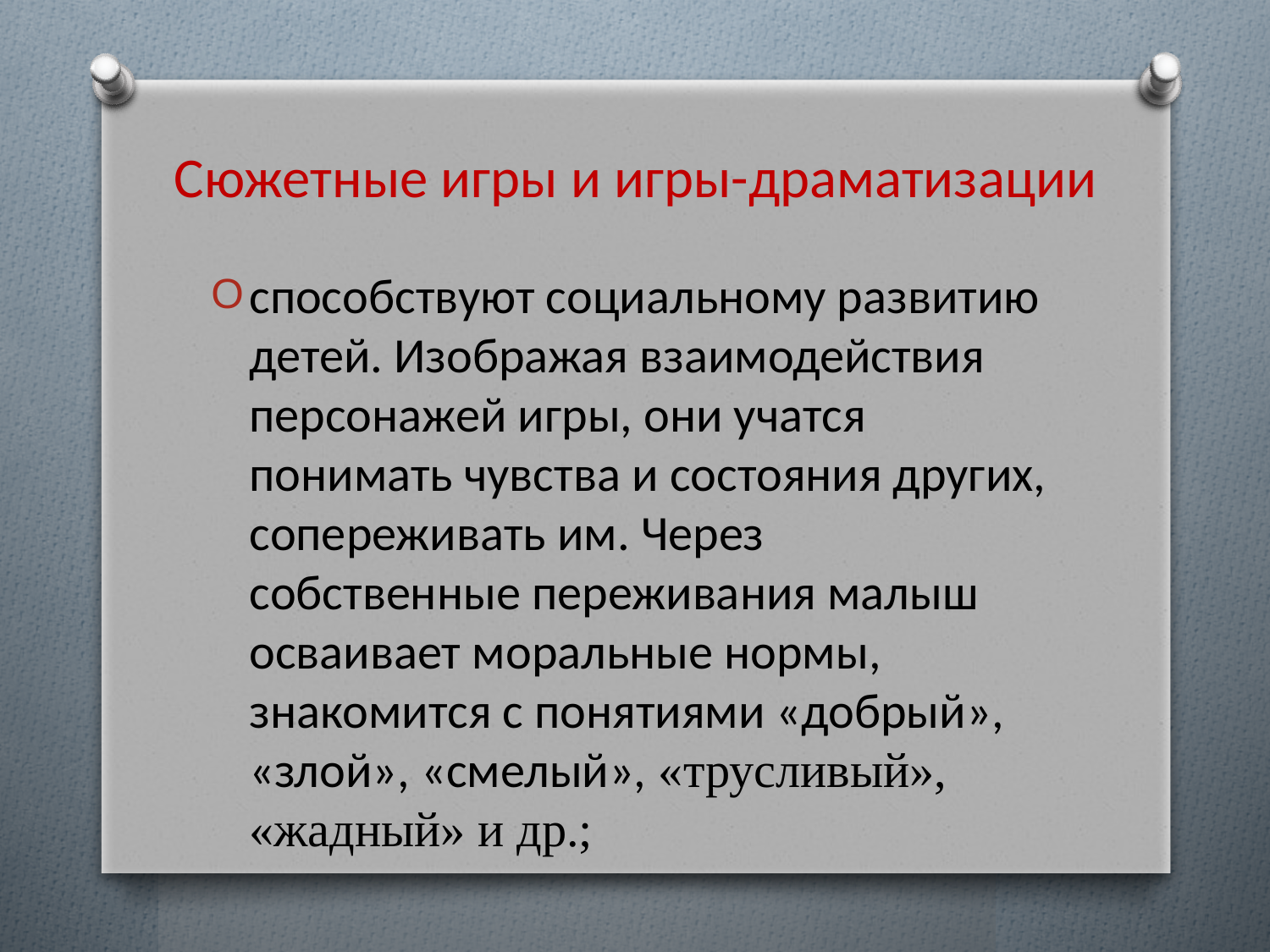

# Сюжетные игры и игры-драматизации
способствуют социальному развитию детей. Изображая взаимодействия персонажей игры, они учатся понимать чувства и состояния других, сопереживать им. Через собственные переживания малыш осваивает моральные нормы, знакомится с понятиями «добрый», «злой», «смелый», «трусливый», «жадный» и др.;